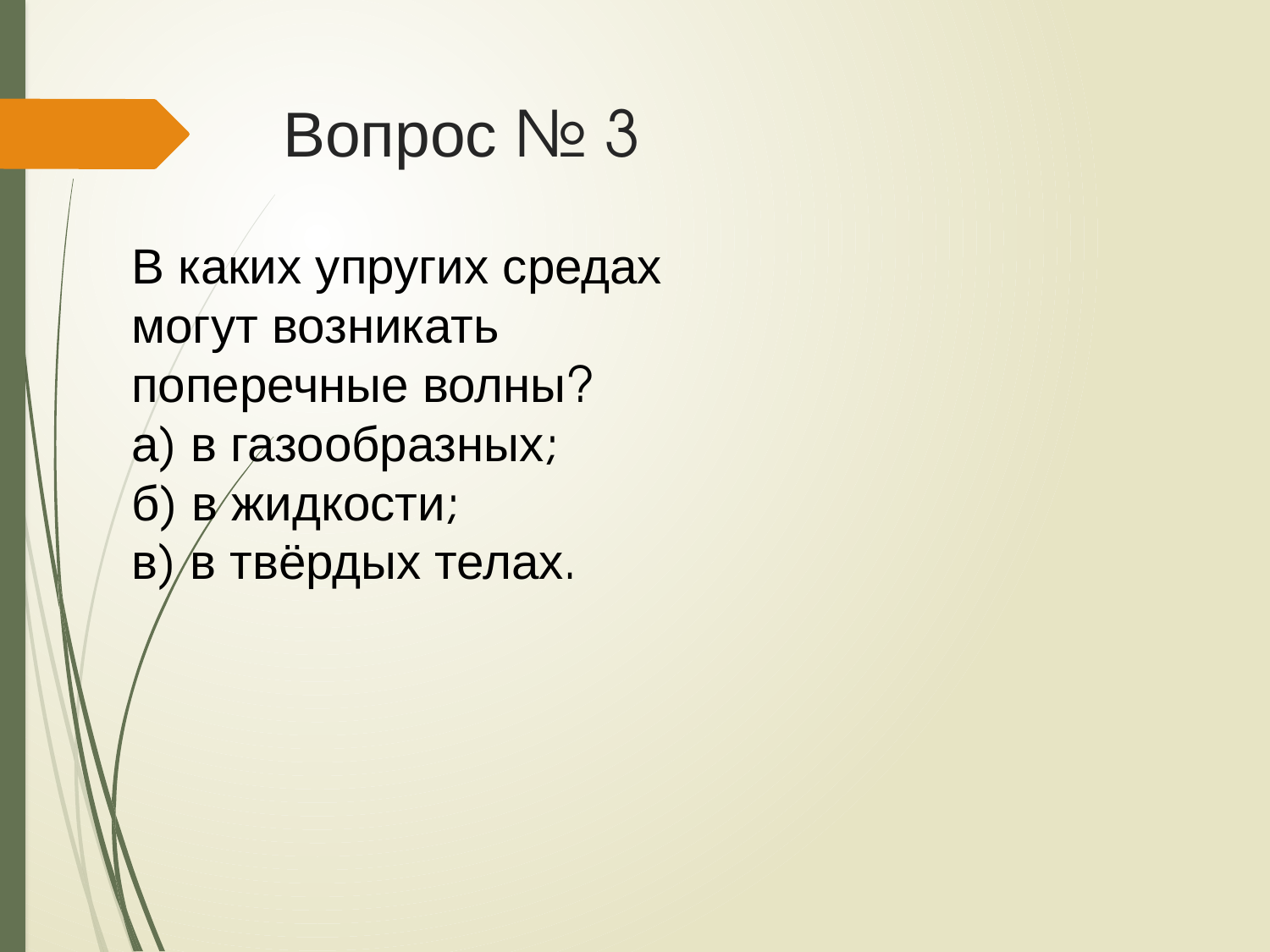

# Вопрос № 3
В каких упругих средах могут возникать поперечные волны?
а) в газообразных;
б) в жидкости;
в) в твёрдых телах.